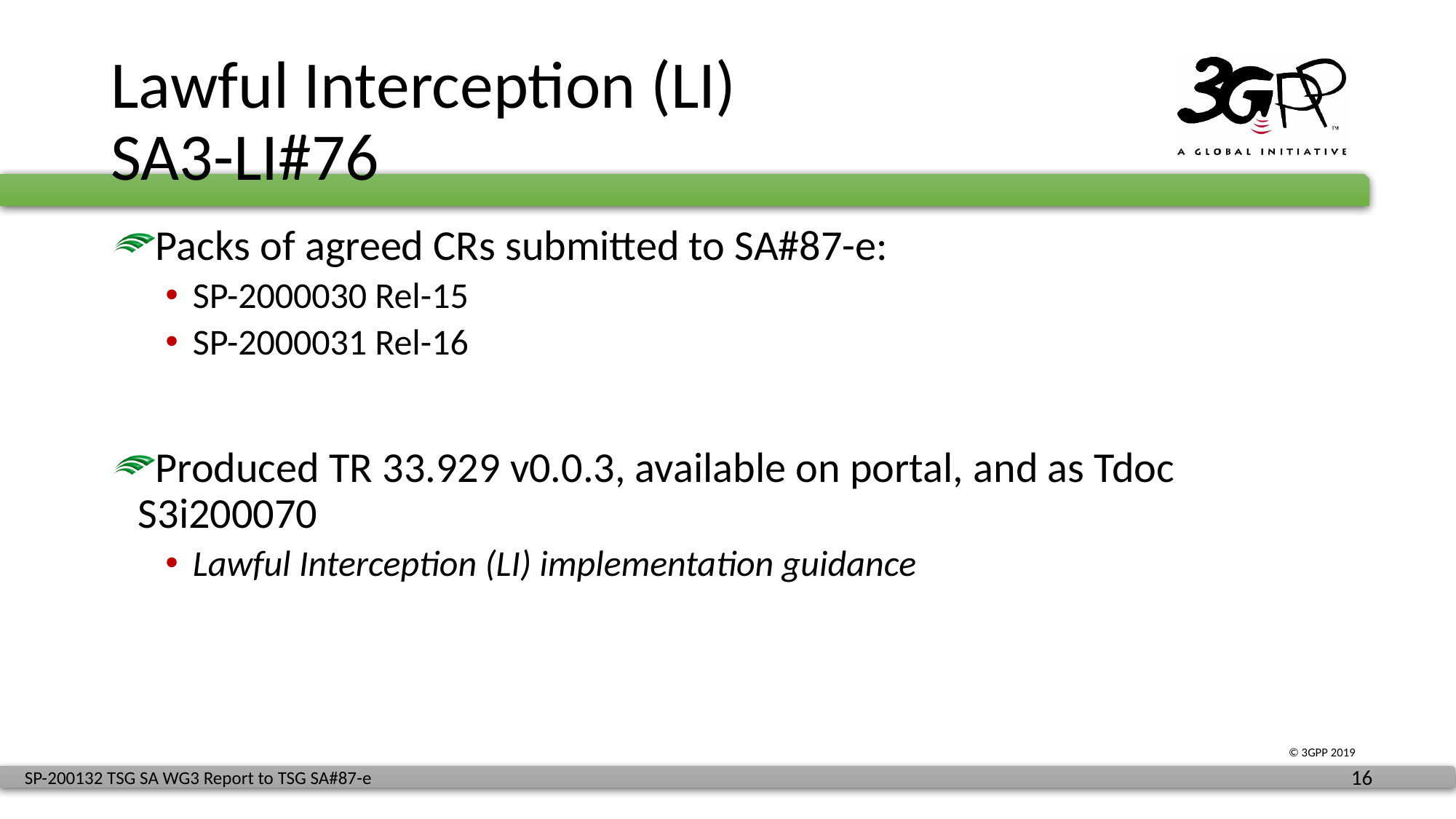

# Lawful Interception (LI) SA3-LI#76
Packs of agreed CRs submitted to SA#87-e:
SP-2000030 Rel-15
SP-2000031 Rel-16

Produced TR 33.929 v0.0.3, available on portal, and as Tdoc S3i200070
Lawful Interception (LI) implementation guidance